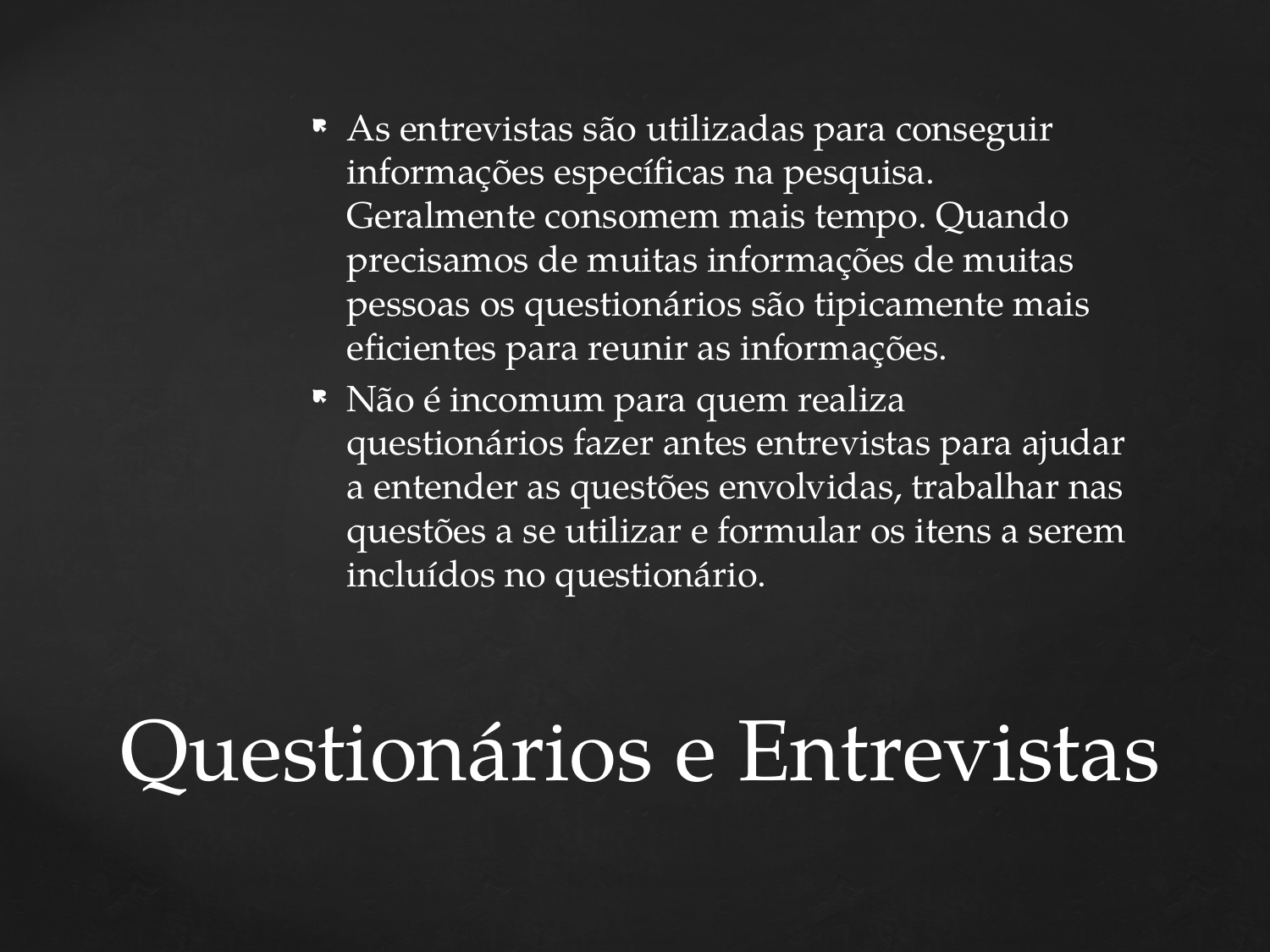

As entrevistas são utilizadas para conseguir informações específicas na pesquisa. Geralmente consomem mais tempo. Quando precisamos de muitas informações de muitas pessoas os questionários são tipicamente mais eficientes para reunir as informações.
Não é incomum para quem realiza questionários fazer antes entrevistas para ajudar a entender as questões envolvidas, trabalhar nas questões a se utilizar e formular os itens a serem incluídos no questionário.
# Questionários e Entrevistas